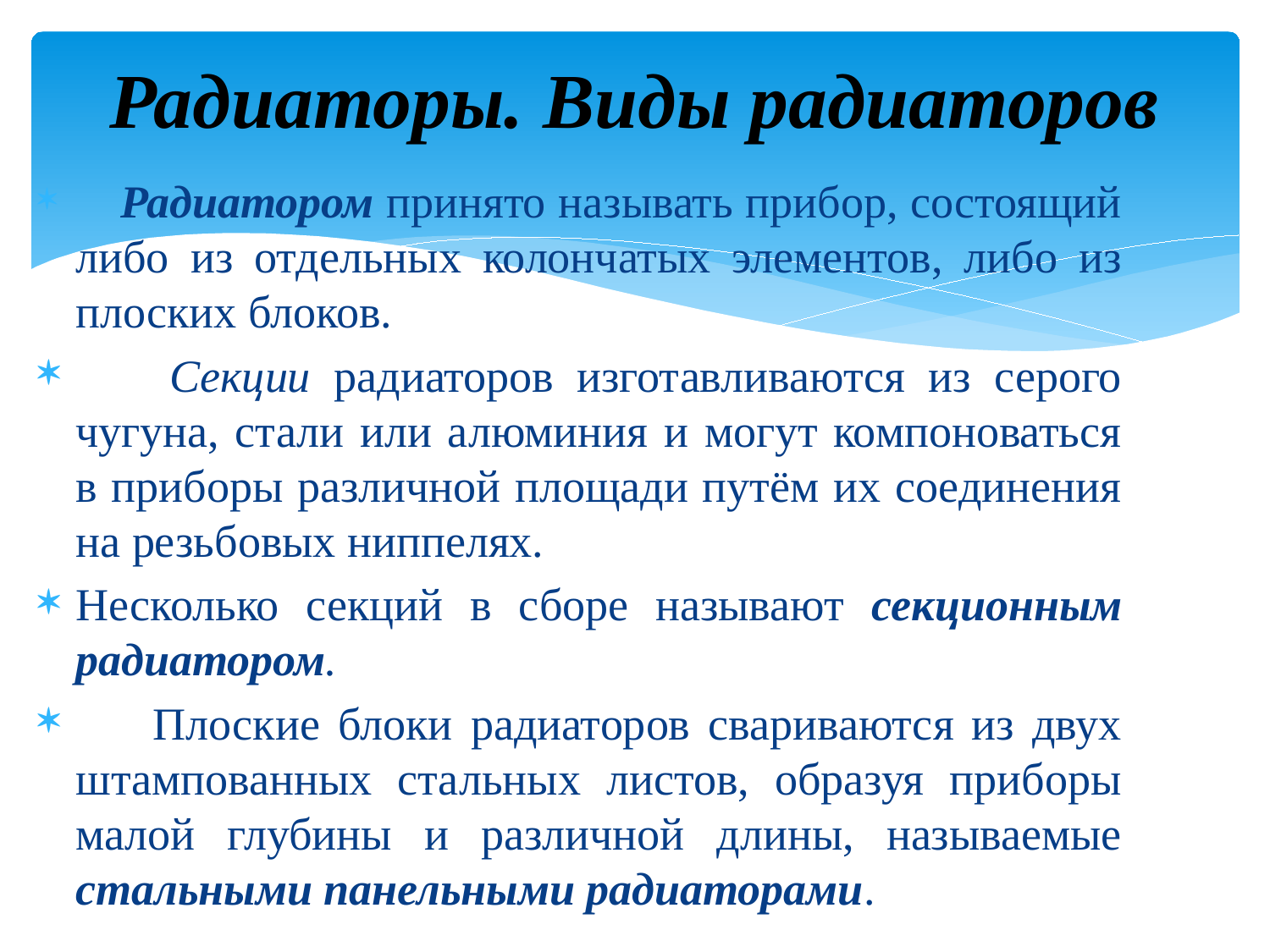

# Радиаторы. Виды радиаторов
    Радиатором принято называть прибор, состоящий либо из отдельных колончатых элементов, либо из плоских блоков.
    Секции радиаторов изготавливаются из серого чугуна, стали или алюминия и могут компоноваться в приборы различной площади путём их соединения на резьбовых ниппелях.
Несколько секций в сборе называют секционным радиатором.
    Плоские блоки радиаторов свариваются из двух штампованных стальных листов, образуя приборы малой глубины и различной длины, называемые стальными панельными радиаторами.